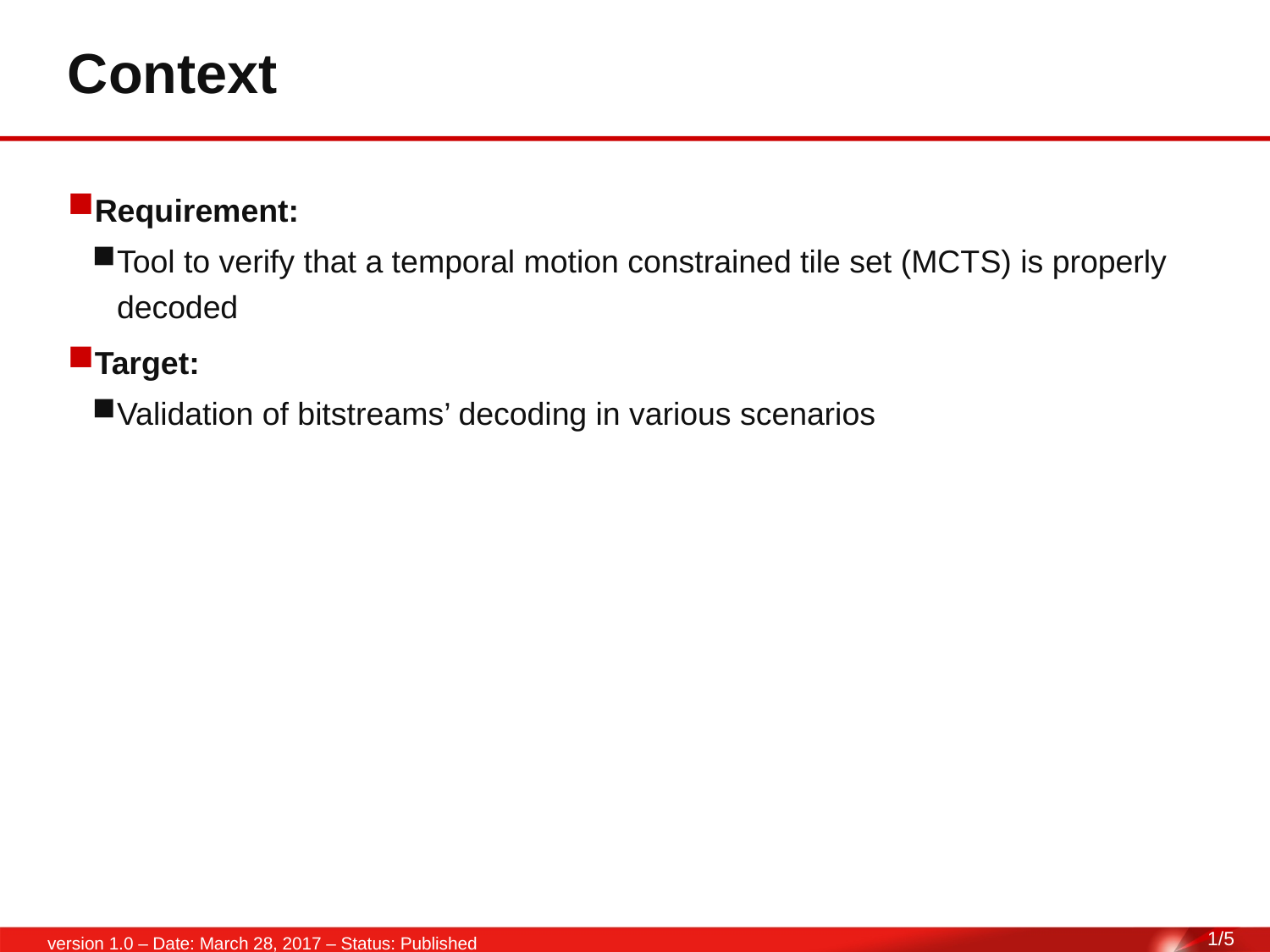

# Context
Requirement:
Tool to verify that a temporal motion constrained tile set (MCTS) is properly decoded
Target:
Validation of bitstreams’ decoding in various scenarios
1/5